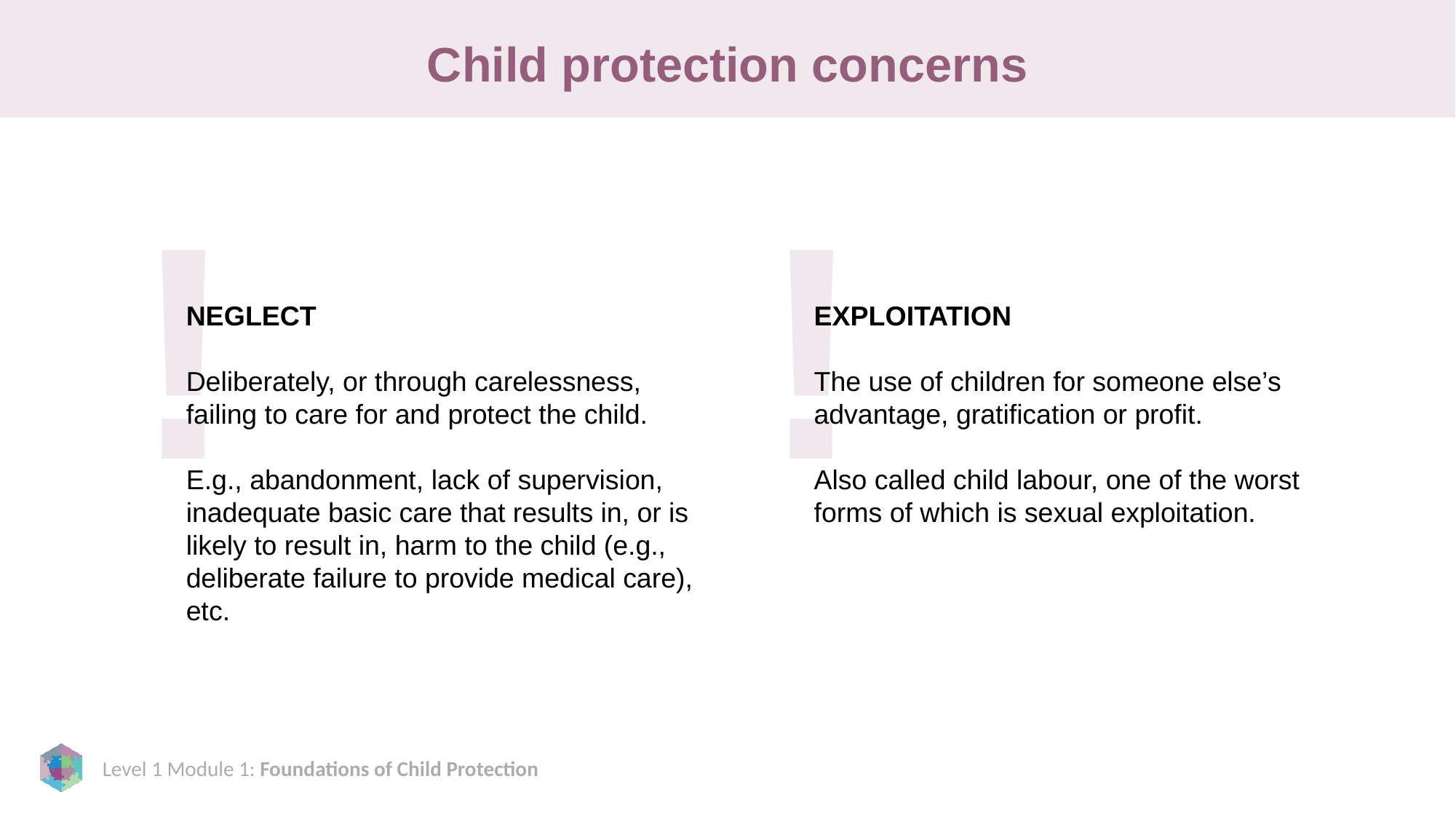

# Child protection concerns
!
!
NEGLECT

Deliberately, or through carelessness, failing to care for and protect the child.

E.g., abandonment, lack of supervision, inadequate basic care that results in, or is likely to result in, harm to the child (e.g., deliberate failure to provide medical care), etc.
EXPLOITATION

The use of children for someone else’s advantage, gratification or profit.

Also called child labour, one of the worst forms of which is sexual exploitation.